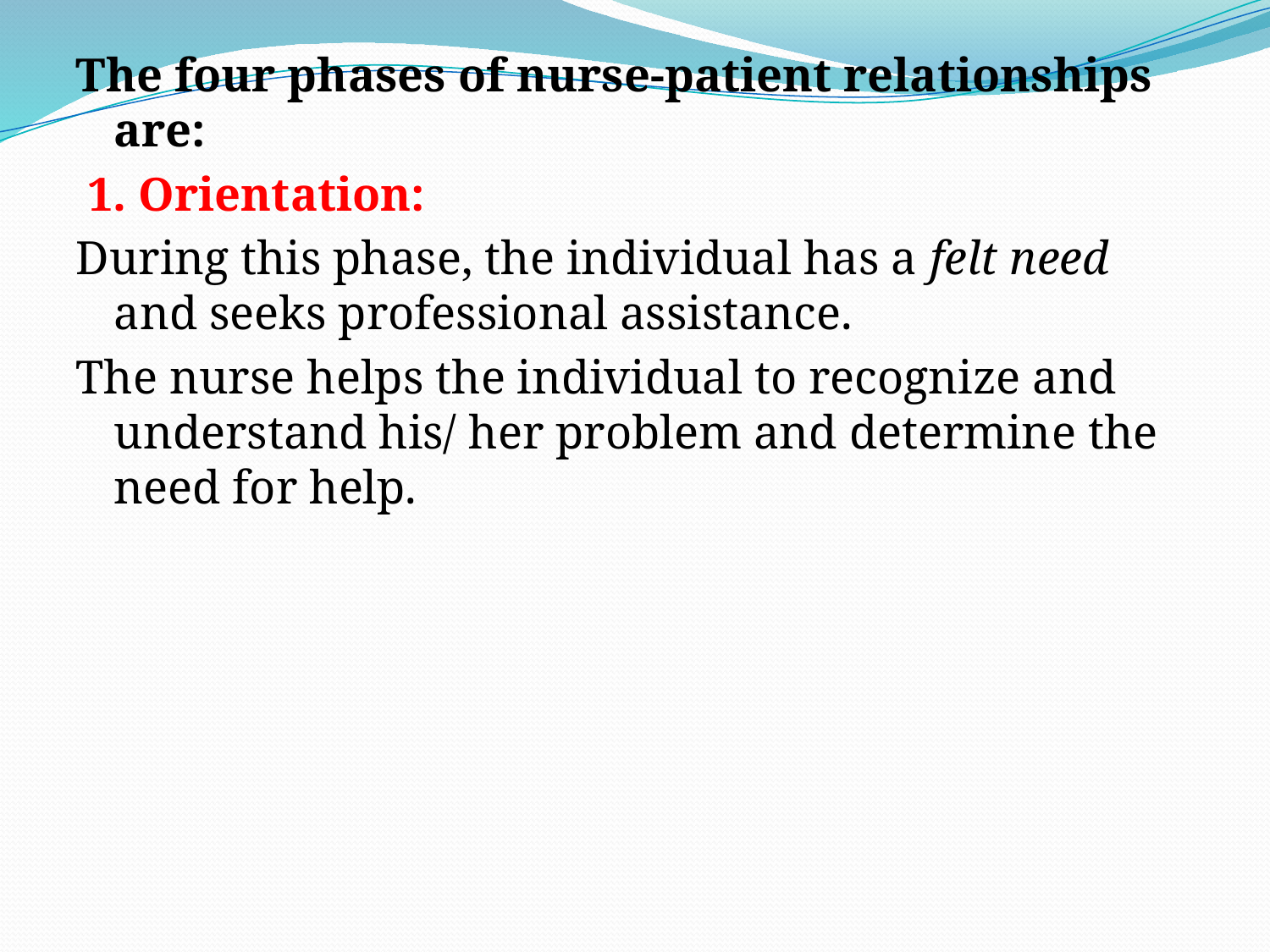

The four phases of nurse-patient relationships are:
 1. Orientation:
During this phase, the individual has a felt need and seeks professional assistance.
The nurse helps the individual to recognize and understand his/ her problem and determine the need for help.